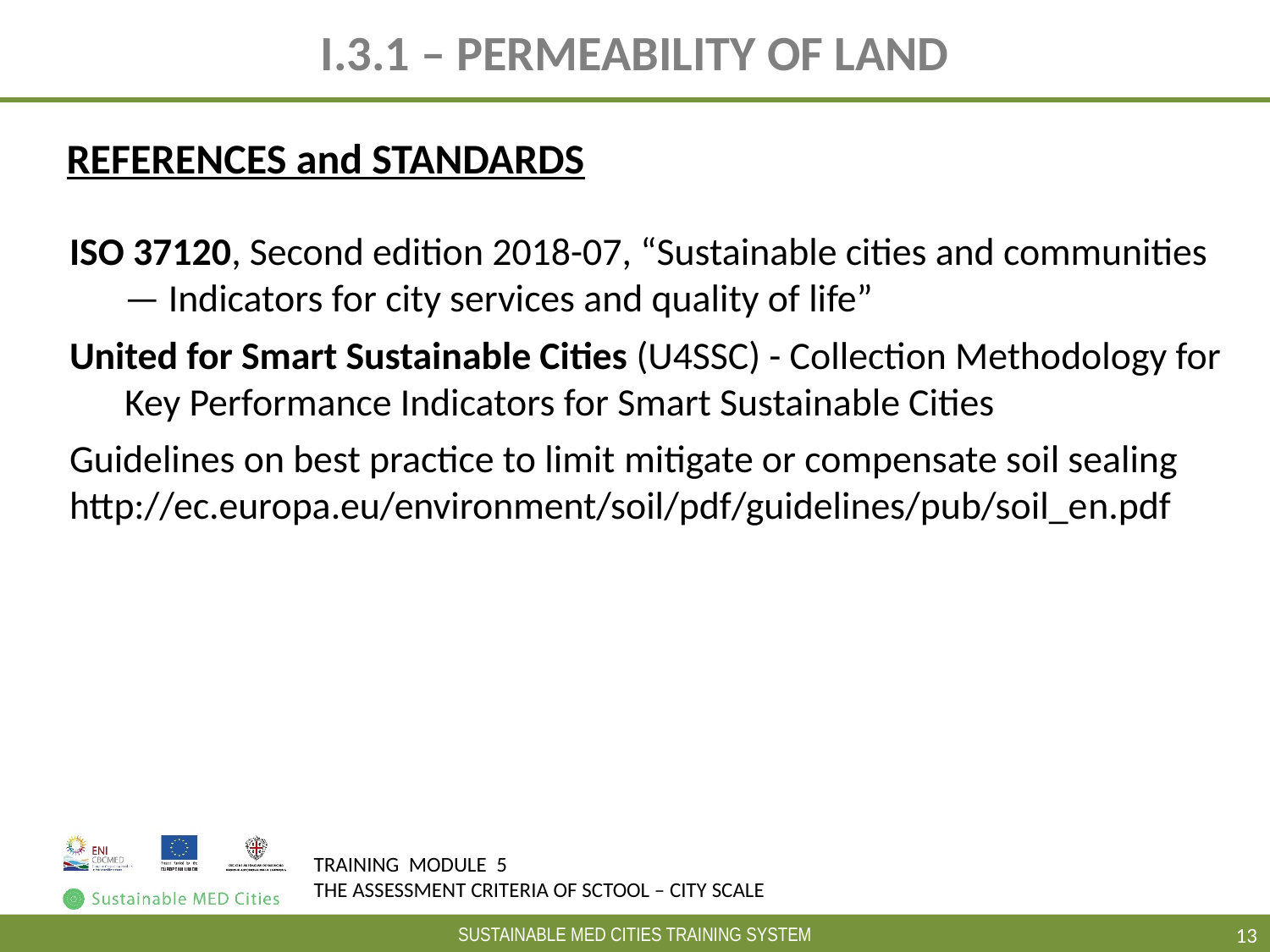

# I.3.1 – PERMEABILITY OF LAND
REFERENCES and STANDARDS
ISO 37120, Second edition 2018-07, “Sustainable cities and communities — Indicators for city services and quality of life”
United for Smart Sustainable Cities (U4SSC) - Collection Methodology for Key Performance Indicators for Smart Sustainable Cities
Guidelines on best practice to limit mitigate or compensate soil sealing
http://ec.europa.eu/environment/soil/pdf/guidelines/pub/soil_en.pdf
13